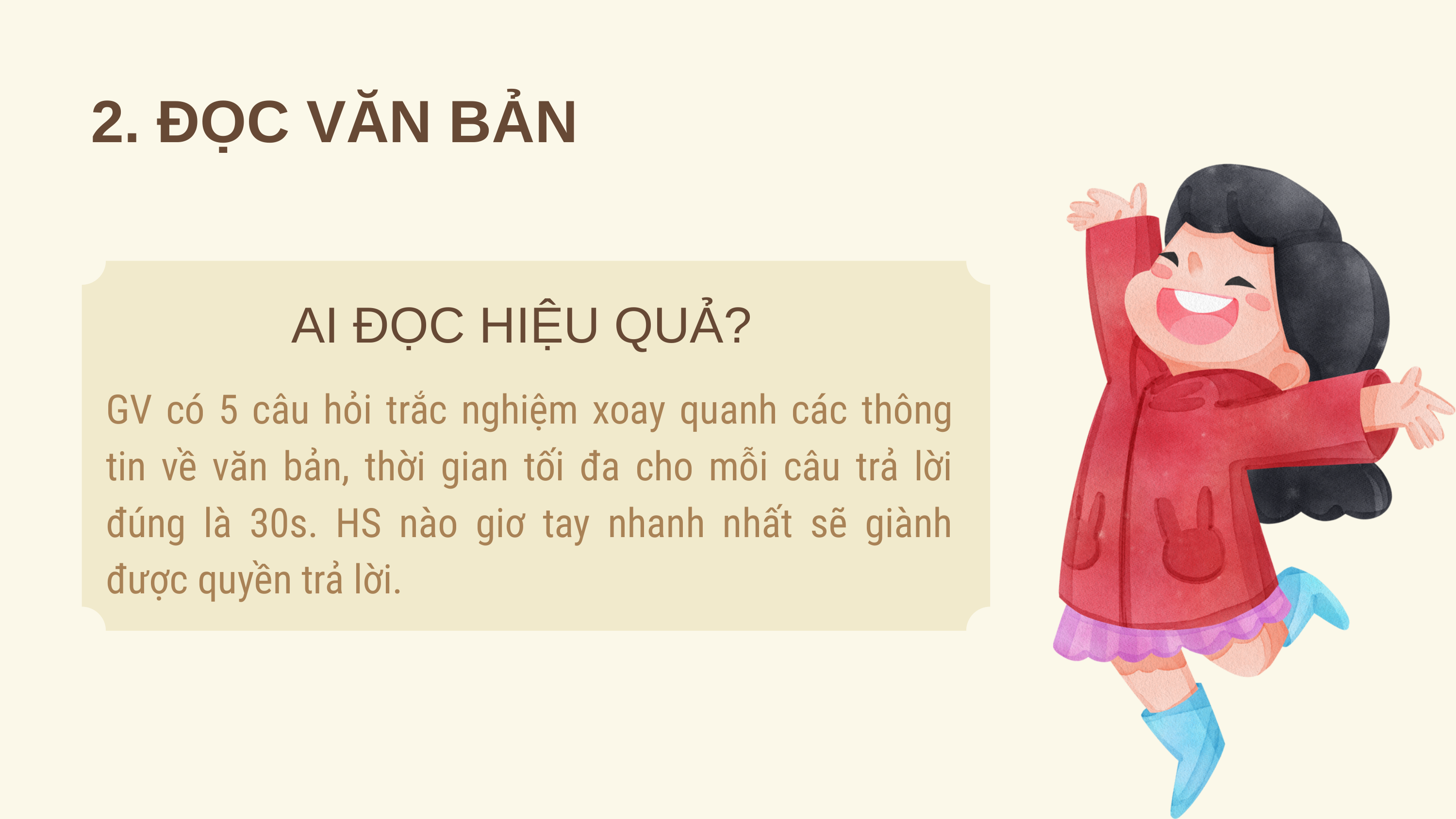

2. ĐỌC VĂN BẢN

AI ĐỌC HIỆU QUẢ?
GV có 5 câu hỏi trắc nghiệm xoay quanh các thông tin về văn bản, thời gian tối đa cho mỗi câu trả lời đúng là 30s. HS nào giơ tay nhanh nhất sẽ giành được quyền trả lời.